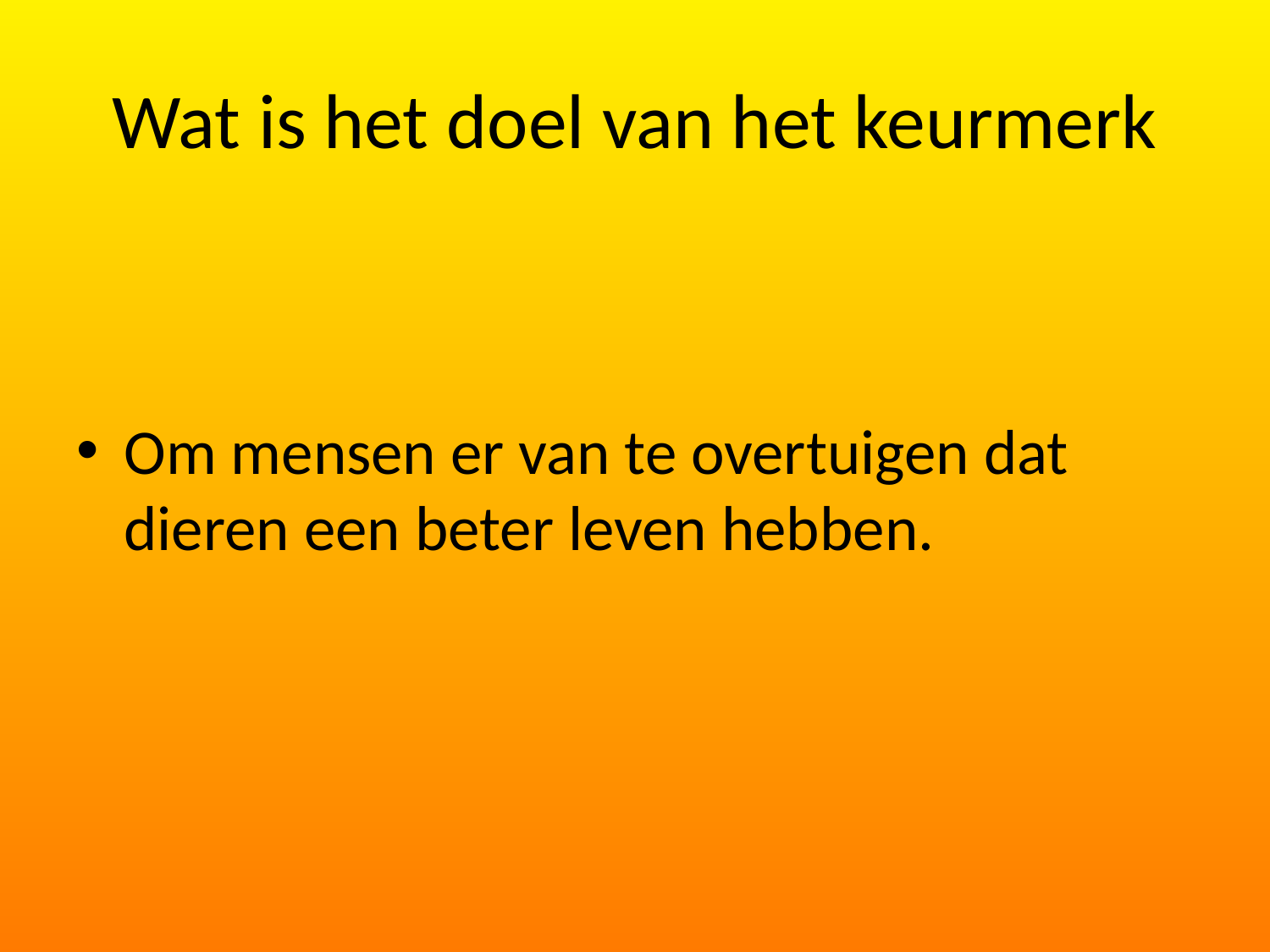

# Wat is het doel van het keurmerk

Om mensen er van te overtuigen dat dieren een beter leven hebben.